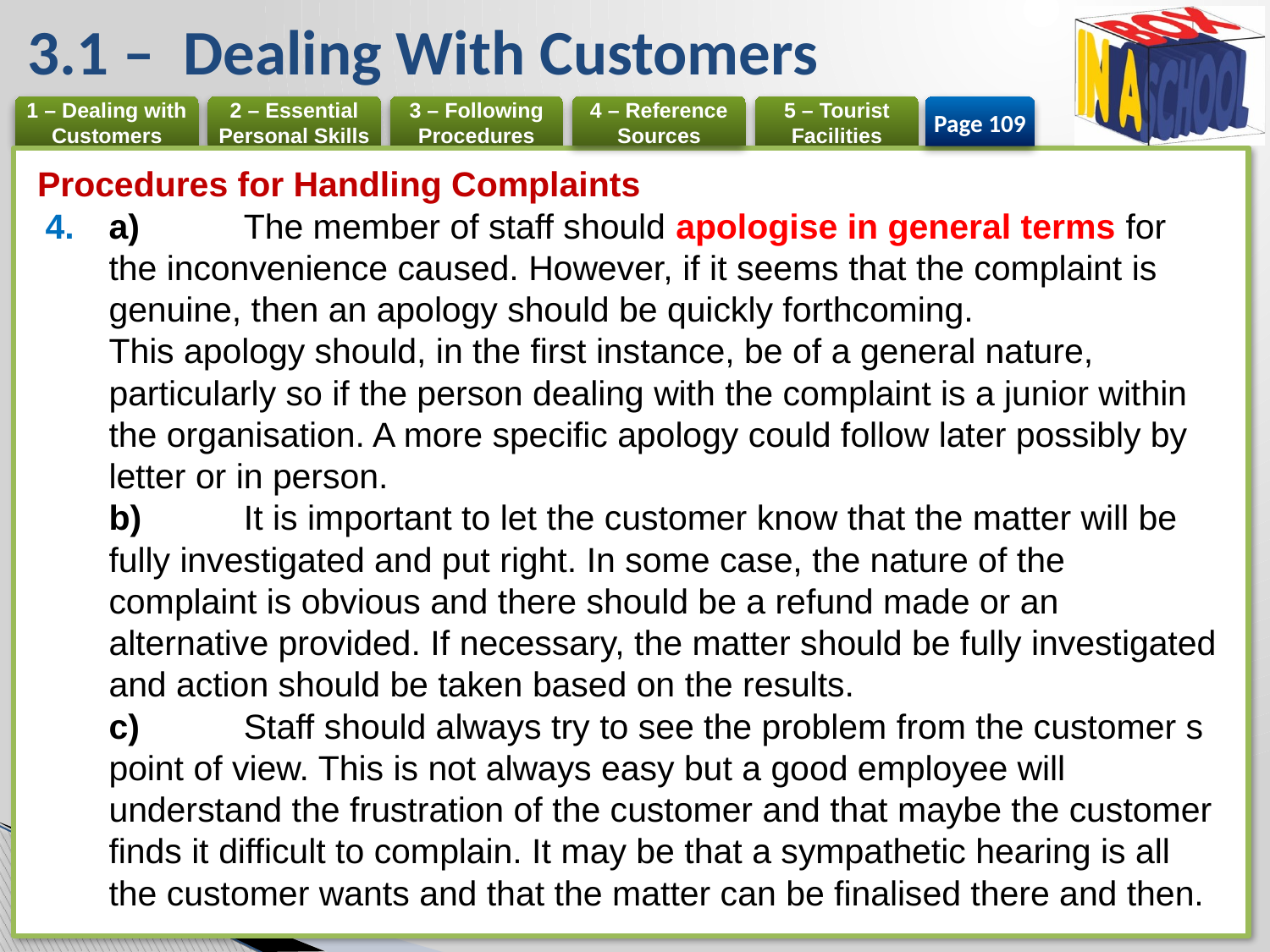

# 3.1 –  Dealing With Customers
Page 109
Procedures for Handling Complaints
a) 	The member of staff should apologise in general terms for the inconvenience caused. However, if it seems that the complaint is genuine, then an apology should be quickly forthcoming.
This apology should, in the first instance, be of a general nature, particularly so if the person dealing with the complaint is a junior within the organisation. A more specific apology could follow later possibly by letter or in person.
b) 	It is important to let the customer know that the matter will be fully investigated and put right. In some case, the nature of the complaint is obvious and there should be a refund made or an alternative provided. If necessary, the matter should be fully investigated and action should be taken based on the results.
c) 	Staff should always try to see the problem from the customer s point of view. This is not always easy but a good employee will understand the frustration of the customer and that maybe the customer finds it difficult to complain. It may be that a sympathetic hearing is all the customer wants and that the matter can be finalised there and then.